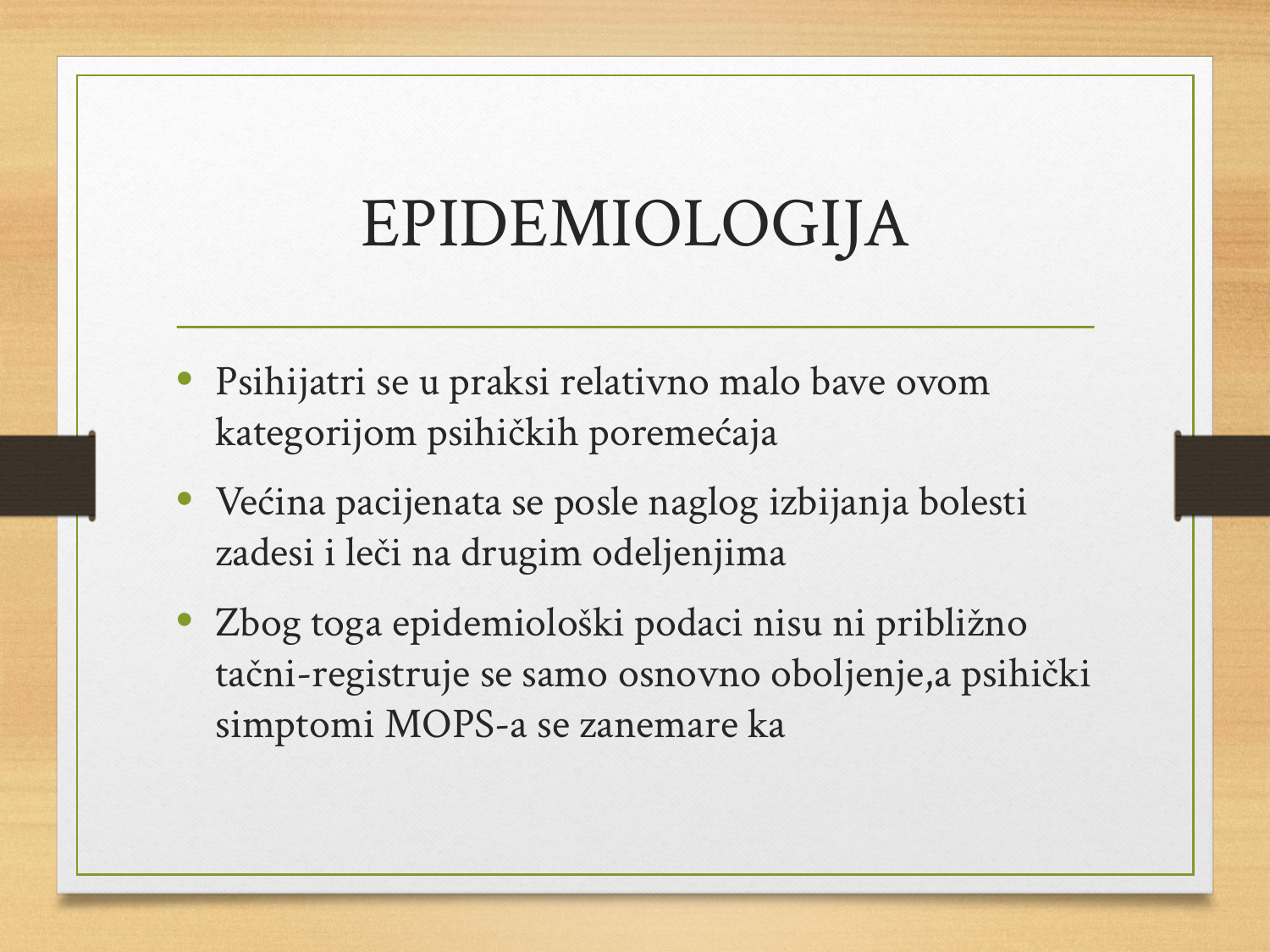

# EPIDEMIOLOGIJA
Psihijatri se u praksi relativno malo bave ovom kategorijom psihičkih poremećaja
Većina pacijenata se posle naglog izbijanja bolesti zadesi i leči na drugim odeljenjima
Zbog toga epidemiološki podaci nisu ni približno tačni-registruje se samo osnovno oboljenje,a psihički simptomi MOPS-a se zanemare ka